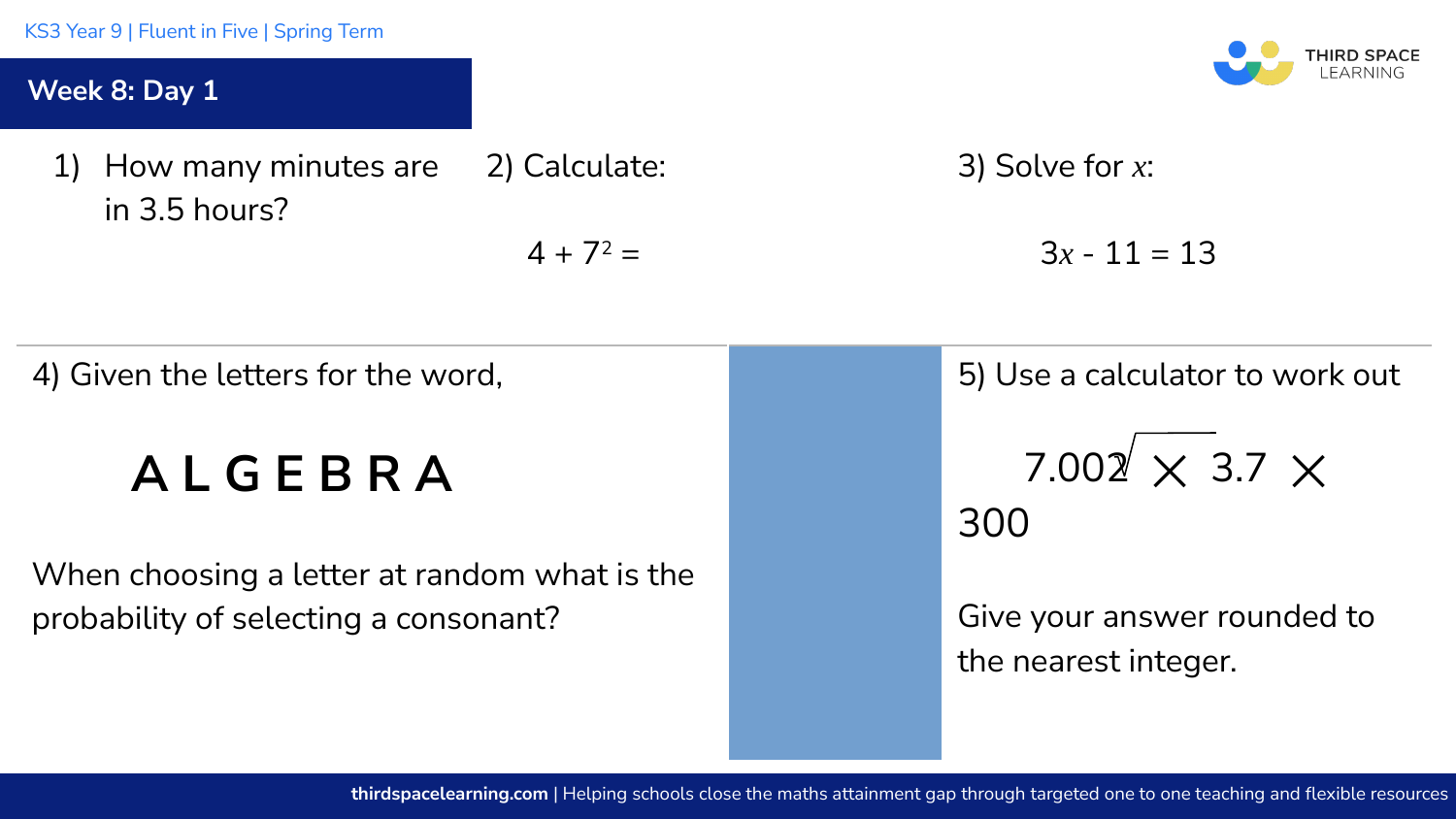

Week 8: Day 1
| How many minutes are in 3.5 hours? |  | 2) Calculate: 4 + 72 = |  | 3) Solve for x: 3x - 11 = 13 |
| --- | --- | --- | --- | --- |
| 4) Given the letters for the word, A L G E B R A When choosing a letter at random what is the probability of selecting a consonant? |  |  | 5) Use a calculator to work out 7.002 ⨉ 3.7 ⨉ 300 Give your answer rounded to the nearest integer. |  |